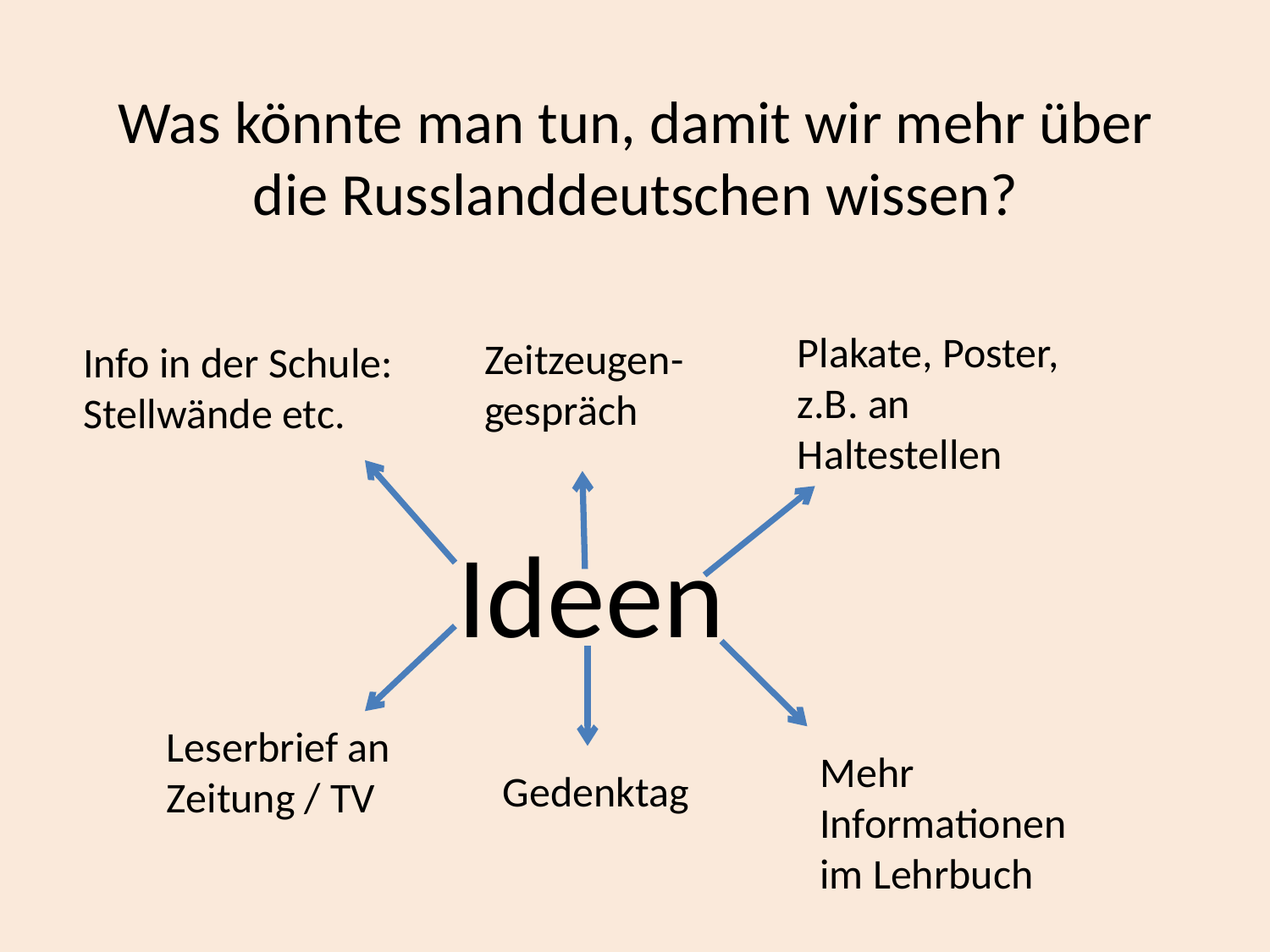

# Was könnte man tun, damit wir mehr über die Russlanddeutschen wissen?

			Ideen
Plakate, Poster, z.B. an Haltestellen
Zeitzeugen-gespräch
Info in der Schule: Stellwände etc.
Leserbrief an Zeitung / TV
Mehr Informationen im Lehrbuch
Gedenktag